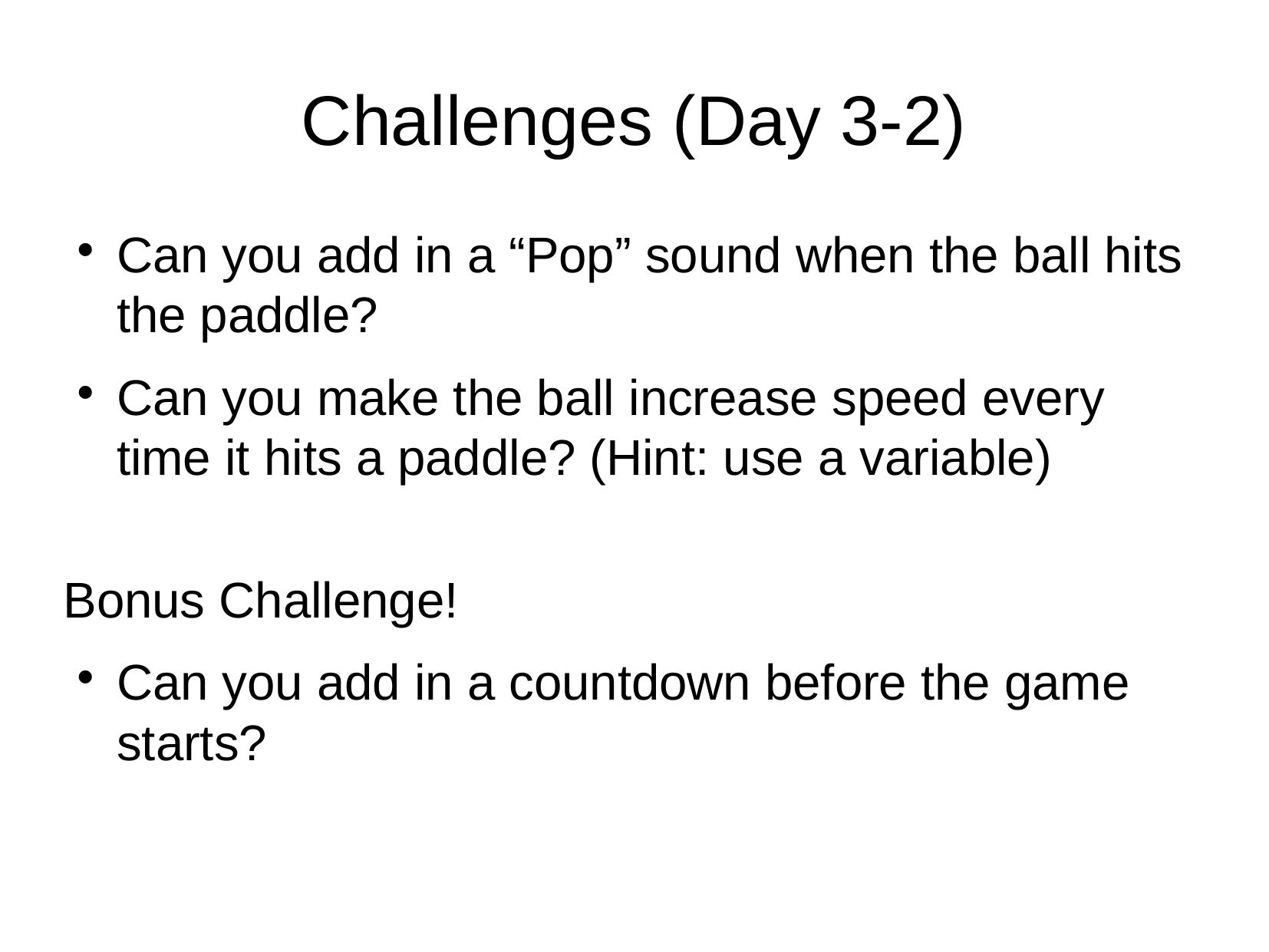

Challenges (Day 3-2)
Can you add in a “Pop” sound when the ball hits the paddle?
Can you make the ball increase speed every time it hits a paddle? (Hint: use a variable)

Bonus Challenge!
Can you add in a countdown before the game starts?